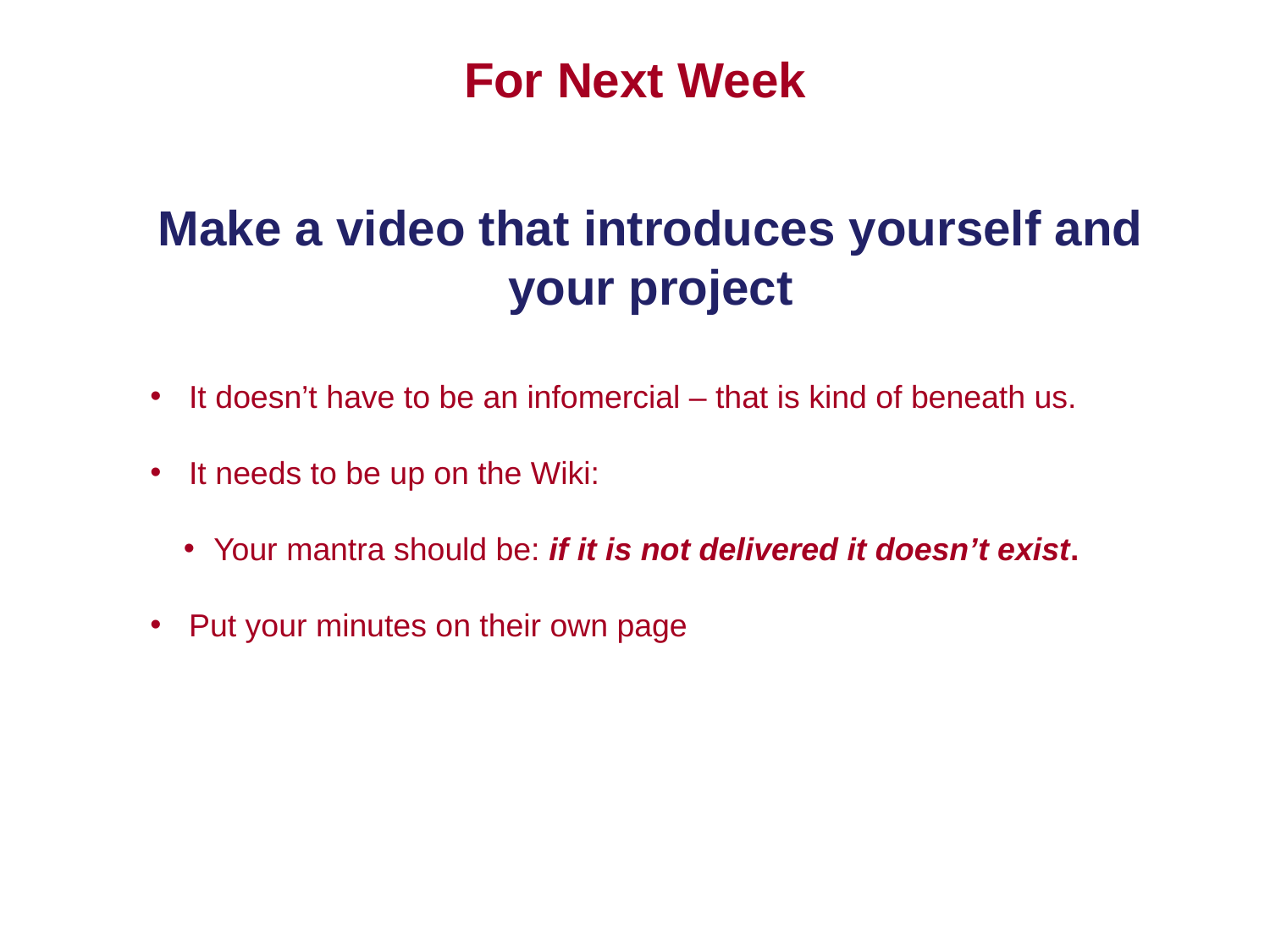

For Next Week
Make a video that introduces yourself and your project
 It doesn’t have to be an infomercial – that is kind of beneath us.

 It needs to be up on the Wiki:

Your mantra should be: if it is not delivered it doesn’t exist.

 Put your minutes on their own page